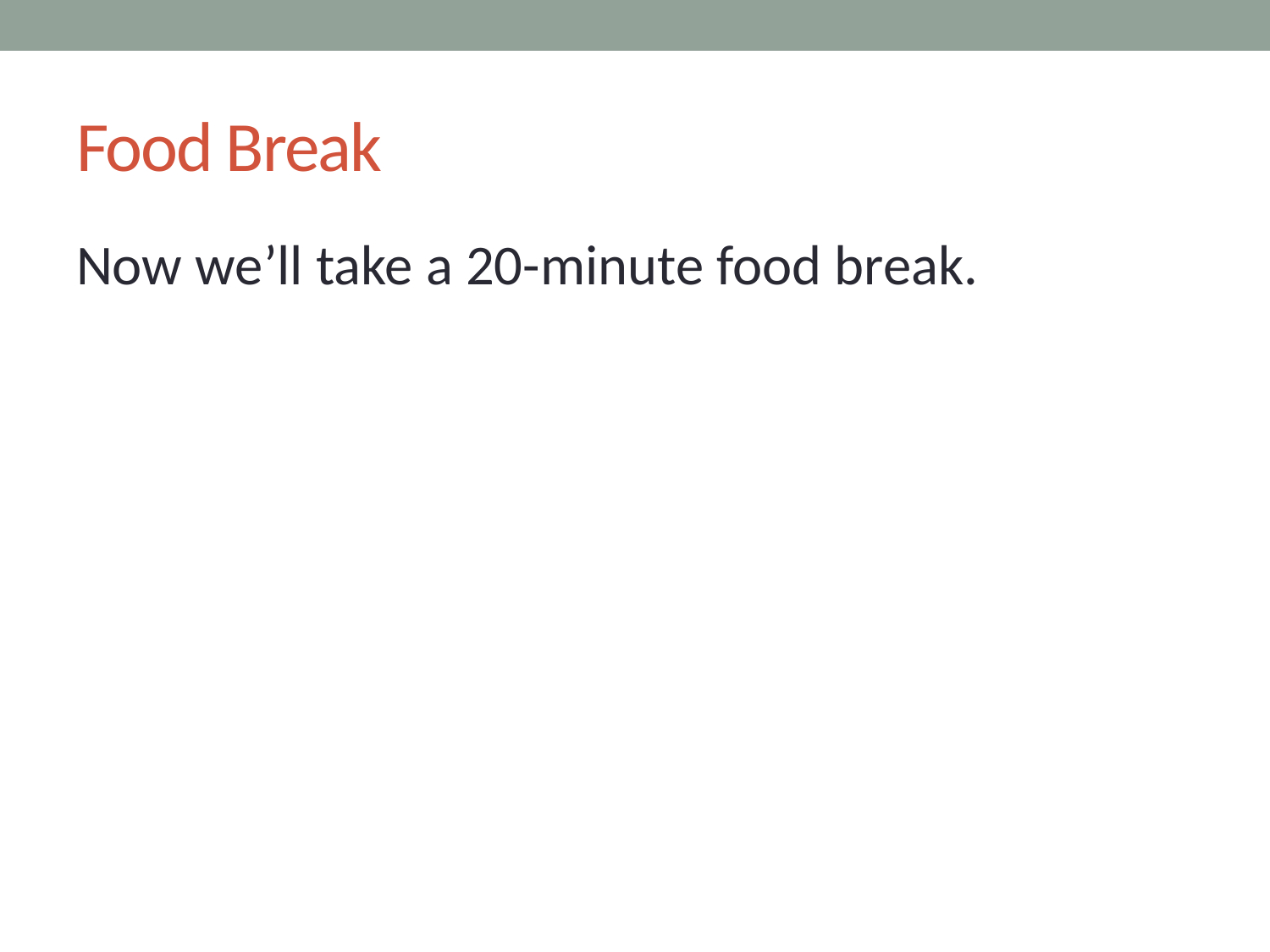

# Food Break
Now we’ll take a 20-minute food break.